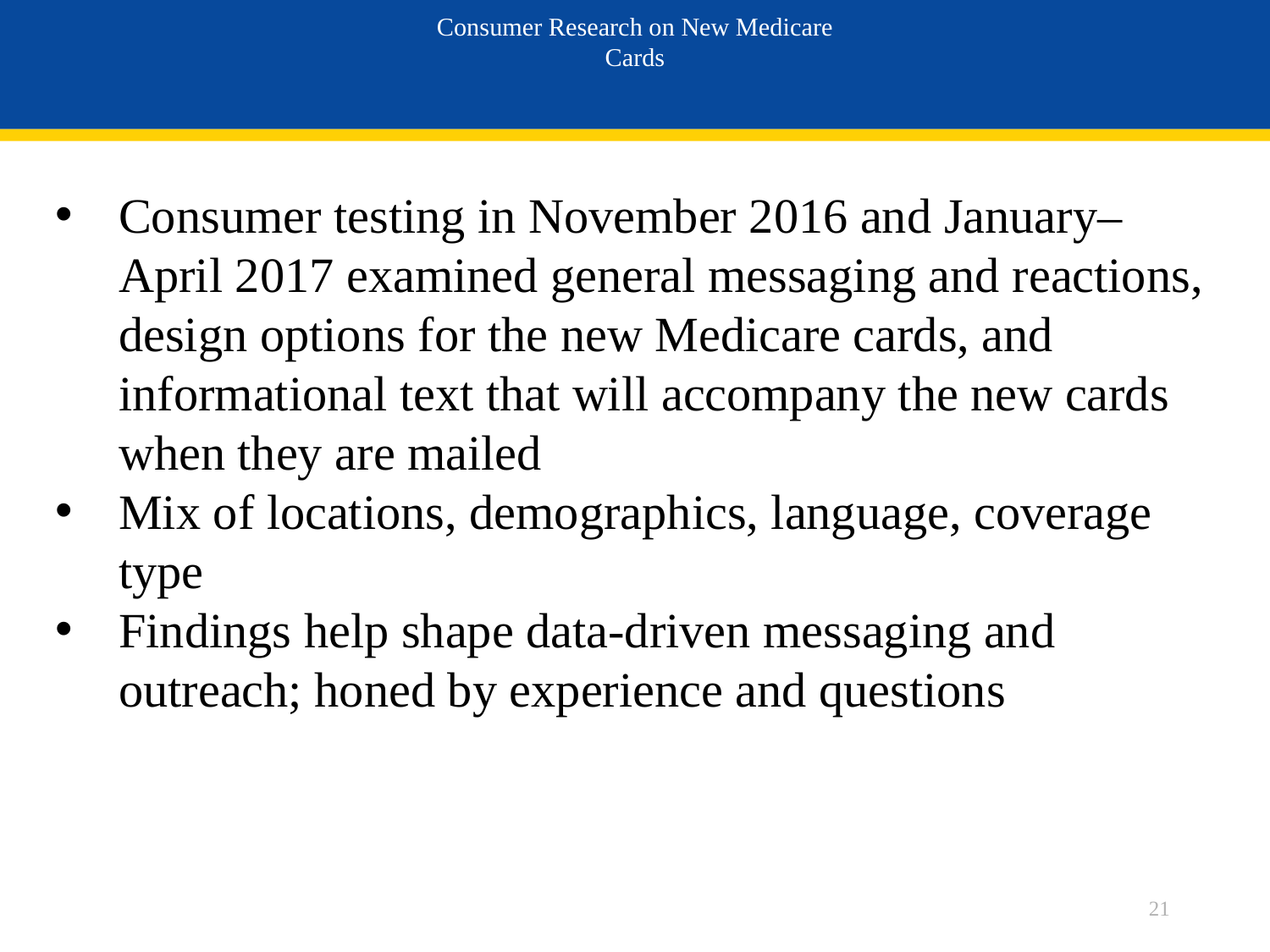

# Consumer Research on New Medicare Cards
Consumer testing in November 2016 and January–April 2017 examined general messaging and reactions, design options for the new Medicare cards, and informational text that will accompany the new cards when they are mailed
Mix of locations, demographics, language, coverage type
Findings help shape data-driven messaging and outreach; honed by experience and questions
21